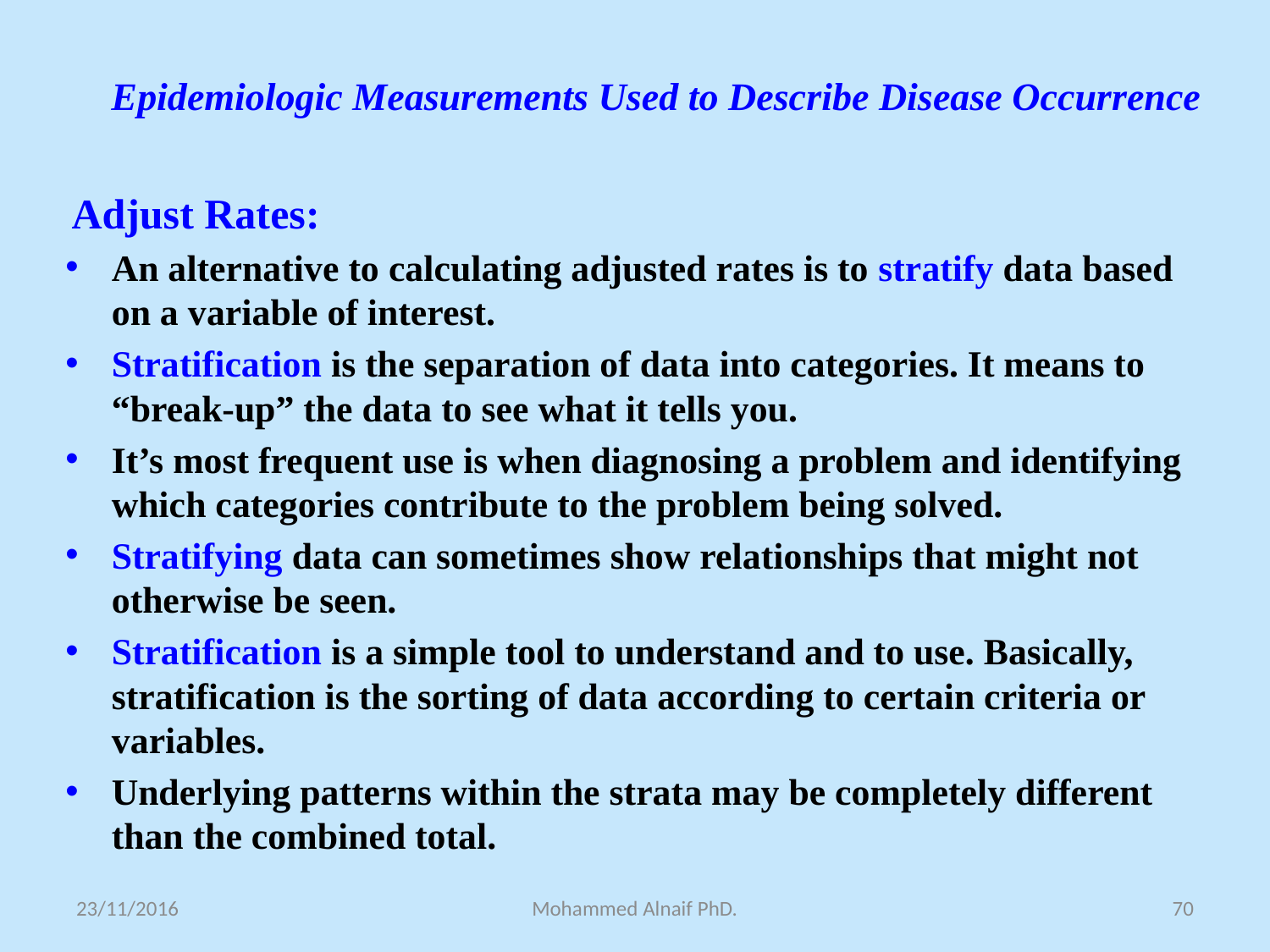

# Epidemiologic Measurements Used to Describe Disease Occurrence
Adjust Rates:
An alternative to calculating adjusted rates is to stratify data based on a variable of interest.
Stratification is the separation of data into categories. It means to “break-up” the data to see what it tells you.
It’s most frequent use is when diagnosing a problem and identifying which categories contribute to the problem being solved.
Stratifying data can sometimes show relationships that might not otherwise be seen.
Stratification is a simple tool to understand and to use. Basically, stratification is the sorting of data according to certain criteria or variables.
Underlying patterns within the strata may be completely different than the combined total.
23/11/2016
Mohammed Alnaif PhD.
70